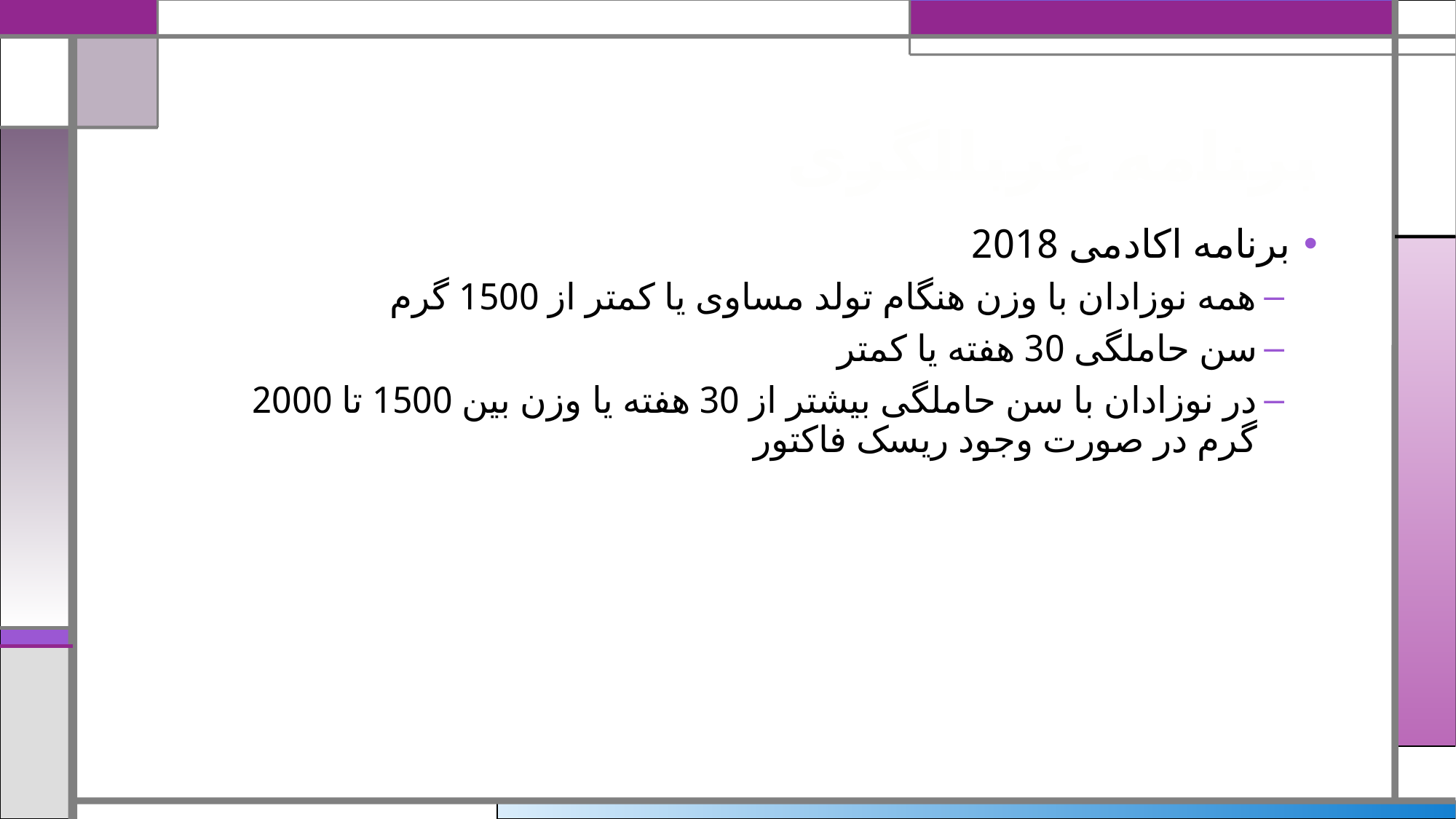

# برنامه غربالگری
برنامه اکادمی 2018
همه نوزادان با وزن هنگام تولد مساوی یا کمتر از 1500 گرم
سن حاملگی 30 هفته یا کمتر
در نوزادان با سن حاملگی بیشتر از 30 هفته یا وزن بین 1500 تا 2000 گرم در صورت وجود ریسک فاکتور